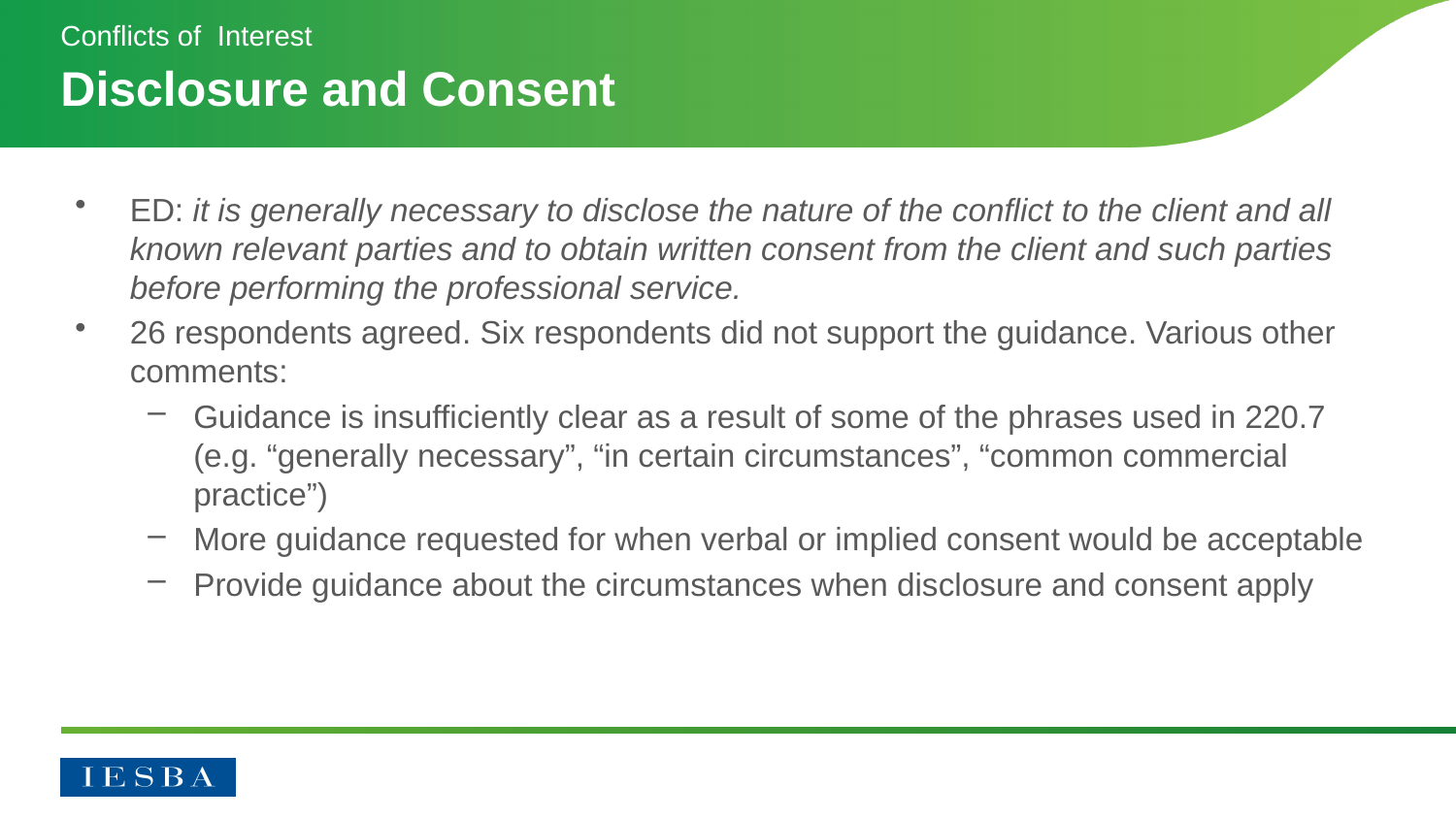

Conflicts of  Interest

# Disclosure and Consent
ED: it is generally necessary to disclose the nature of the conflict to the client and all known relevant parties and to obtain written consent from the client and such parties before performing the professional service.
26 respondents agreed. Six respondents did not support the guidance. Various other comments:
Guidance is insufficiently clear as a result of some of the phrases used in 220.7 (e.g. “generally necessary”, “in certain circumstances”, “common commercial practice”)
More guidance requested for when verbal or implied consent would be acceptable
Provide guidance about the circumstances when disclosure and consent apply